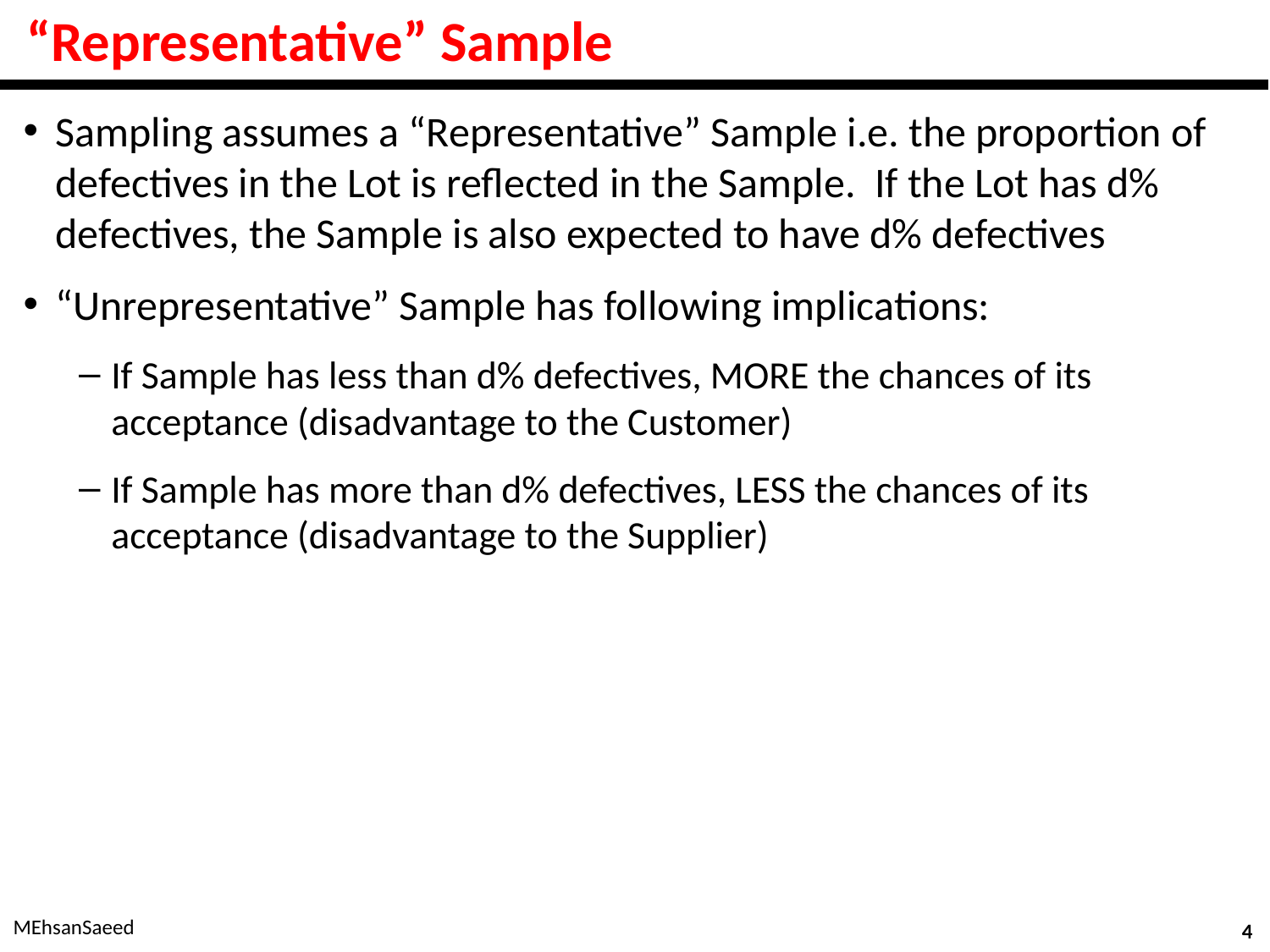

# “Representative” Sample
Sampling assumes a “Representative” Sample i.e. the proportion of defectives in the Lot is reflected in the Sample.  If the Lot has d% defectives, the Sample is also expected to have d% defectives
“Unrepresentative” Sample has following implications:
If Sample has less than d% defectives, MORE the chances of its acceptance (disadvantage to the Customer)
If Sample has more than d% defectives, LESS the chances of its acceptance (disadvantage to the Supplier)

MEhsanSaeed
4